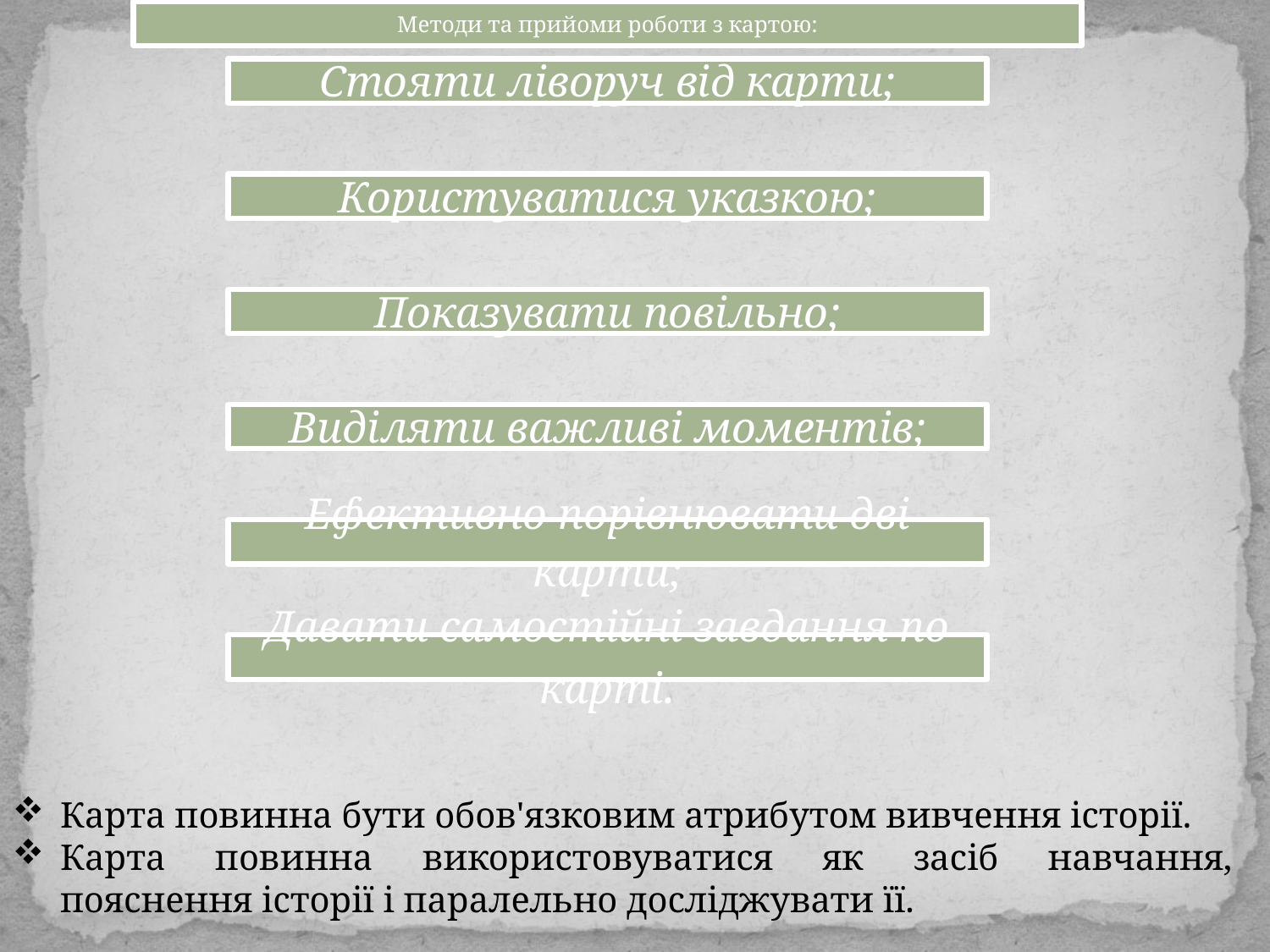

Методи та прийоми роботи з картою:
Стояти ліворуч від карти;
Користуватися указкою;
Показувати повільно;
Виділяти важливі моментів;
Ефективно порівнювати дві карти;
Давати самостійні завдання по карті.
Карта повинна бути обов'язковим атрибутом вивчення історії.
Карта повинна використовуватися як засіб навчання, пояснення історії і паралельно досліджувати її.